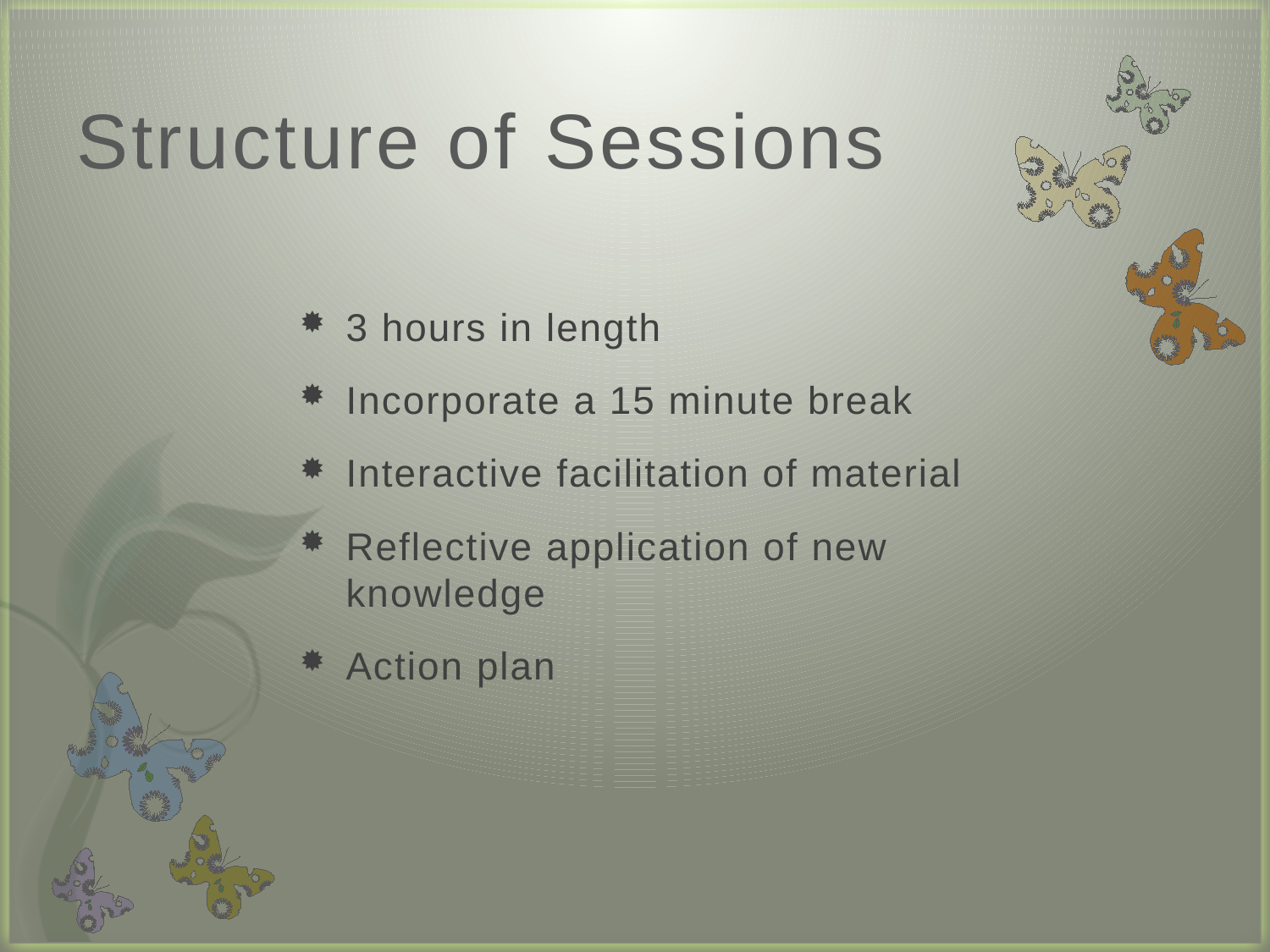

# Structure of Sessions
3 hours in length
Incorporate a 15 minute break
Interactive facilitation of material
Reflective application of new knowledge
Action plan